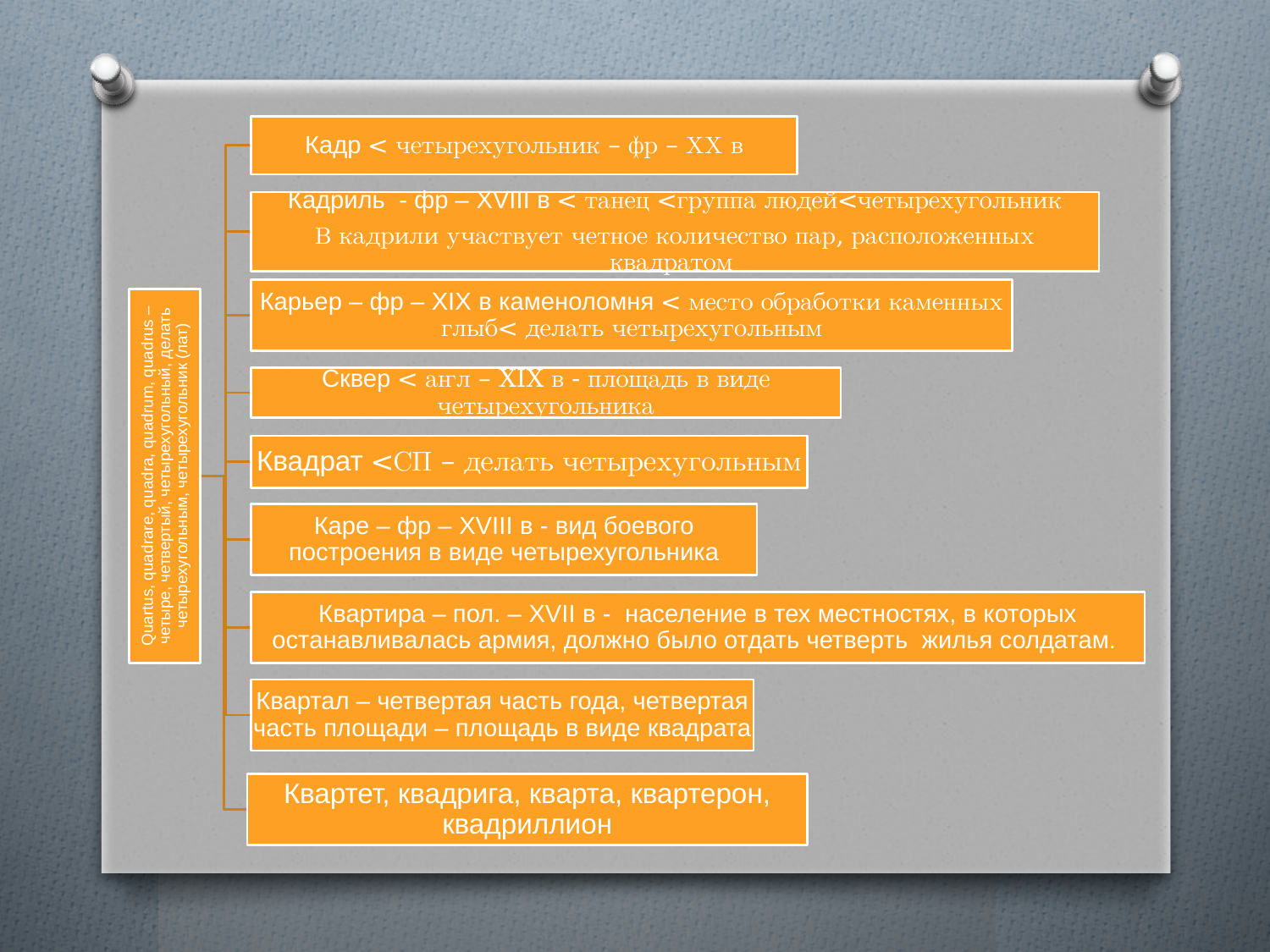

Quartus, quadrare, quadra, quadrum, quadrus – четыре, четвертый, четырехугольный, делать четырехугольным, четырехугольник (лат)
Кадр < четырехугольник – фр – ХХ в
Кадриль  - фр – XVIII в < танец <группа людей<четырехугольник
В кадрили участвует четное количество пар, расположенных квадратом
Карьер – фр – XIX в каменоломня < место обработки каменных глыб< делать четырехугольным
Сквер < англ – XIX в - площадь в виде четырехугольника
Квадрат <СП – делать четырехугольным
Каре – фр – XVIII в - вид боевого построения в виде четырехугольника
Квартира – пол. – XVII в -  население в тех местностях, в которых останавливалась армия, должно было отдать четверть  жилья солдатам.
Квартал – четвертая часть года, четвертая часть площади – площадь в виде квадрата
Квартет, квадрига, кварта, квартерон, квадриллион